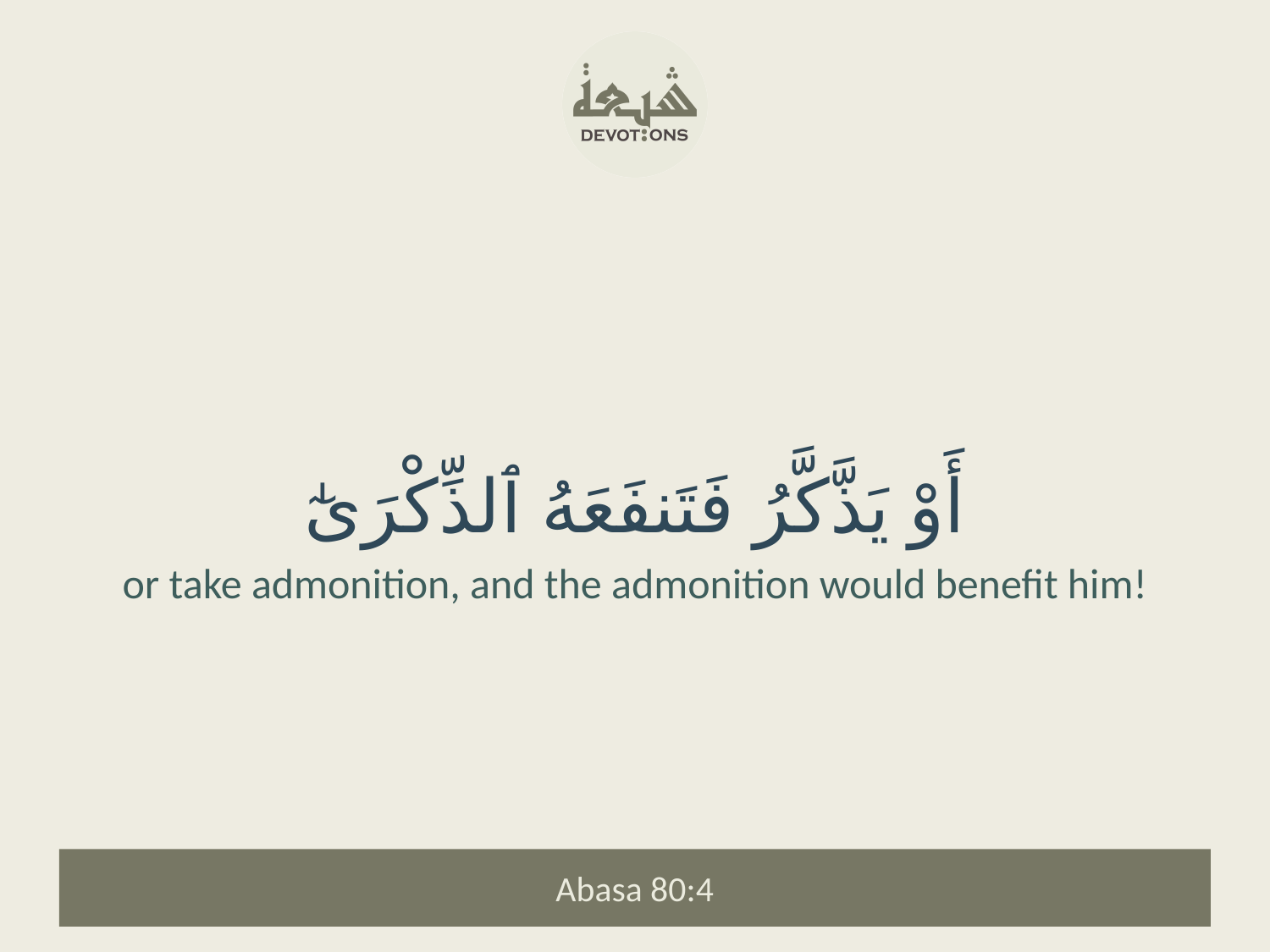

أَوْ يَذَّكَّرُ فَتَنفَعَهُ ٱلذِّكْرَىٰٓ
or take admonition, and the admonition would benefit him!
Abasa 80:4